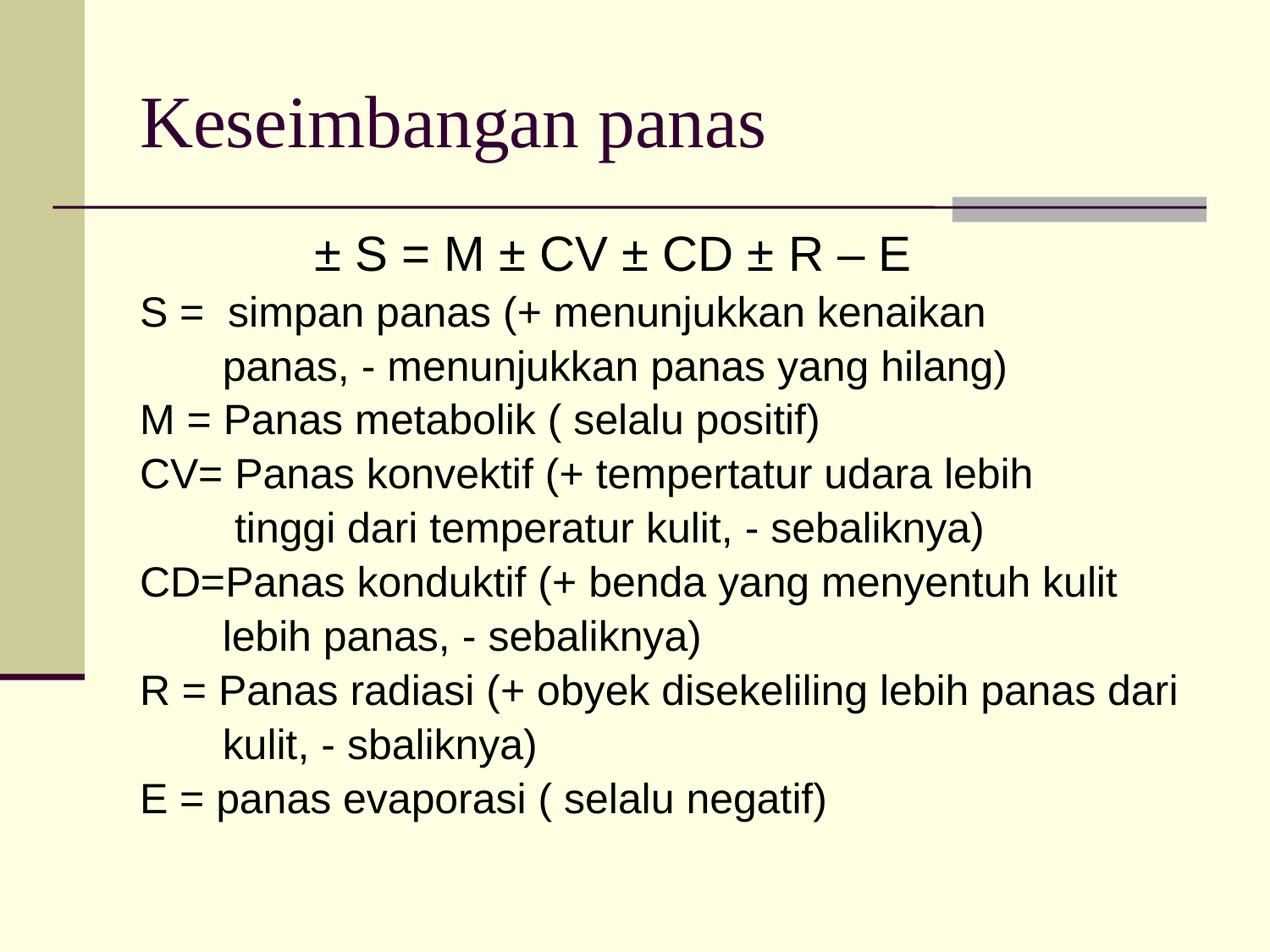

# Keseimbangan panas
		± S = M ± CV ± CD ± R – E
S =  simpan panas (+ menunjukkan kenaikan
       panas, - menunjukkan panas yang hilang)
M = Panas metabolik ( selalu positif)
CV= Panas konvektif (+ tempertatur udara lebih
        tinggi dari temperatur kulit, - sebaliknya)
CD=Panas konduktif (+ benda yang menyentuh kulit
       lebih panas, - sebaliknya)
R = Panas radiasi (+ obyek disekeliling lebih panas dari
       kulit, - sbaliknya)
E = panas evaporasi ( selalu negatif)